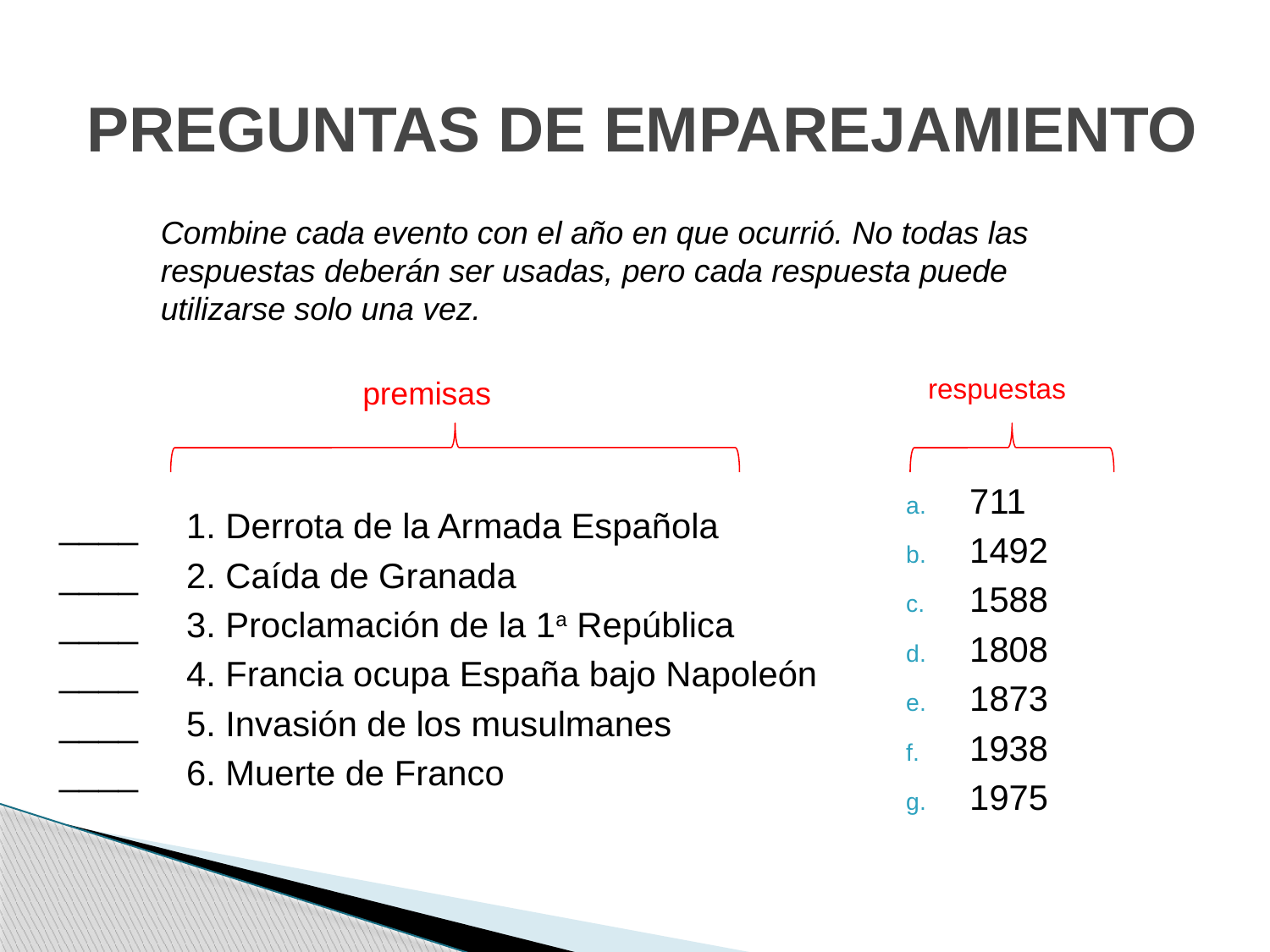

PREGUNTAS DE EMPAREJAMIENTO

Combine cada evento con el año en que ocurrió. No todas las respuestas deberán ser usadas, pero cada respuesta puede utilizarse solo una vez.

respuestas
premisas
711
1492
1588
1808
1873
1938
1975
____	1. Derrota de la Armada Española
____	2. Caída de Granada
____	3. Proclamación de la 1a República
____	4. Francia ocupa España bajo Napoleón
____	5. Invasión de los musulmanes
____ 	6. Muerte de Franco